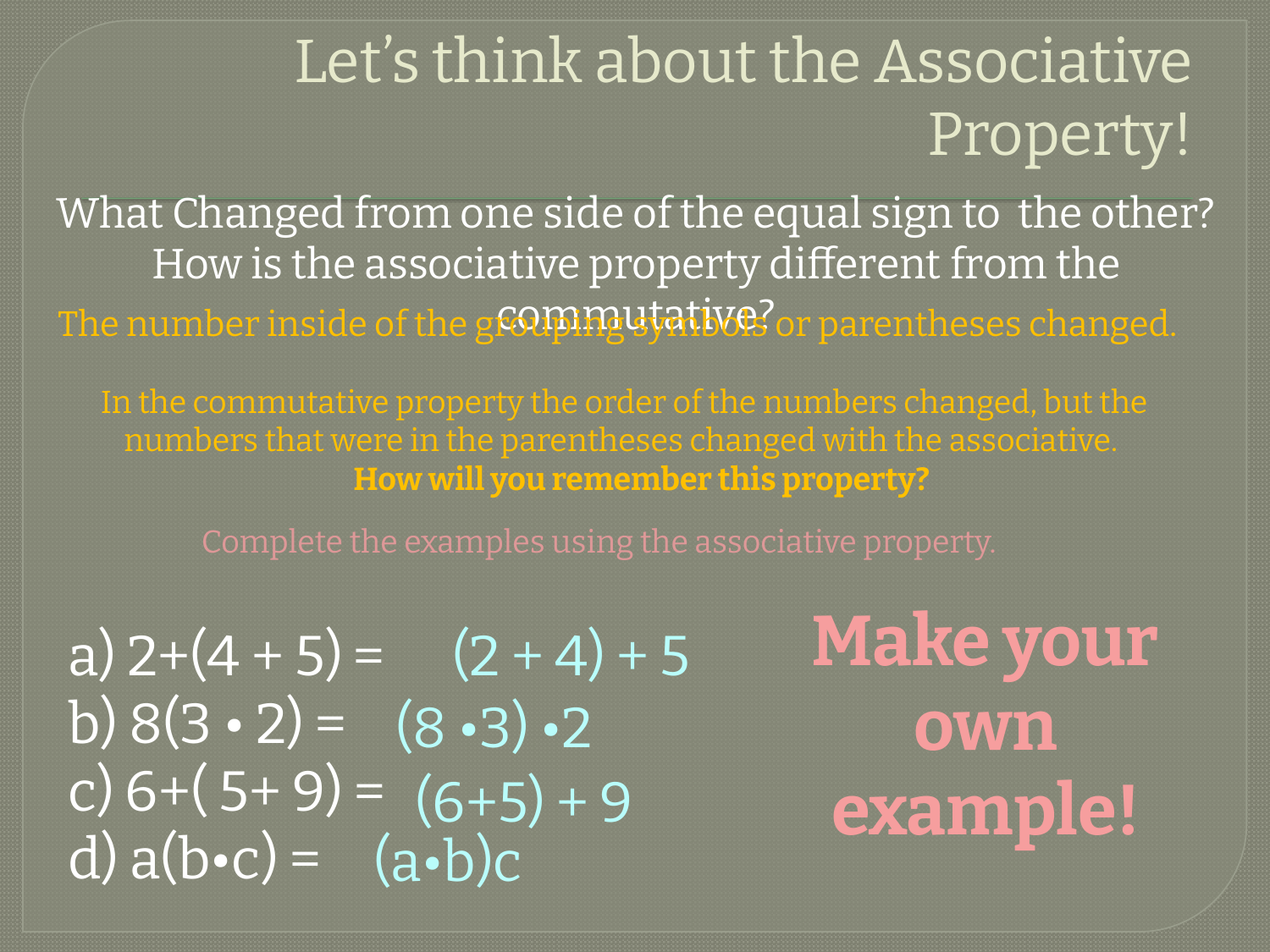

# Let’s think about the Associative Property!
What Changed from one side of the equal sign to  the other? How is the associative property different from the commutative?
The number inside of the grouping symbols or parentheses changed.

In the commutative property the order of the numbers changed, but the numbers that were in the parentheses changed with the associative.
How will you remember this property?
Complete the examples using the associative property.
Make your own example!
a) 2+(4 + 5) =
b) 8(3 • 2) =
c) 6+( 5+ 9) =
d) a(b•c) =
(2 + 4) + 5
(8 •3) •2
(6+5) + 9
 (a•b)c